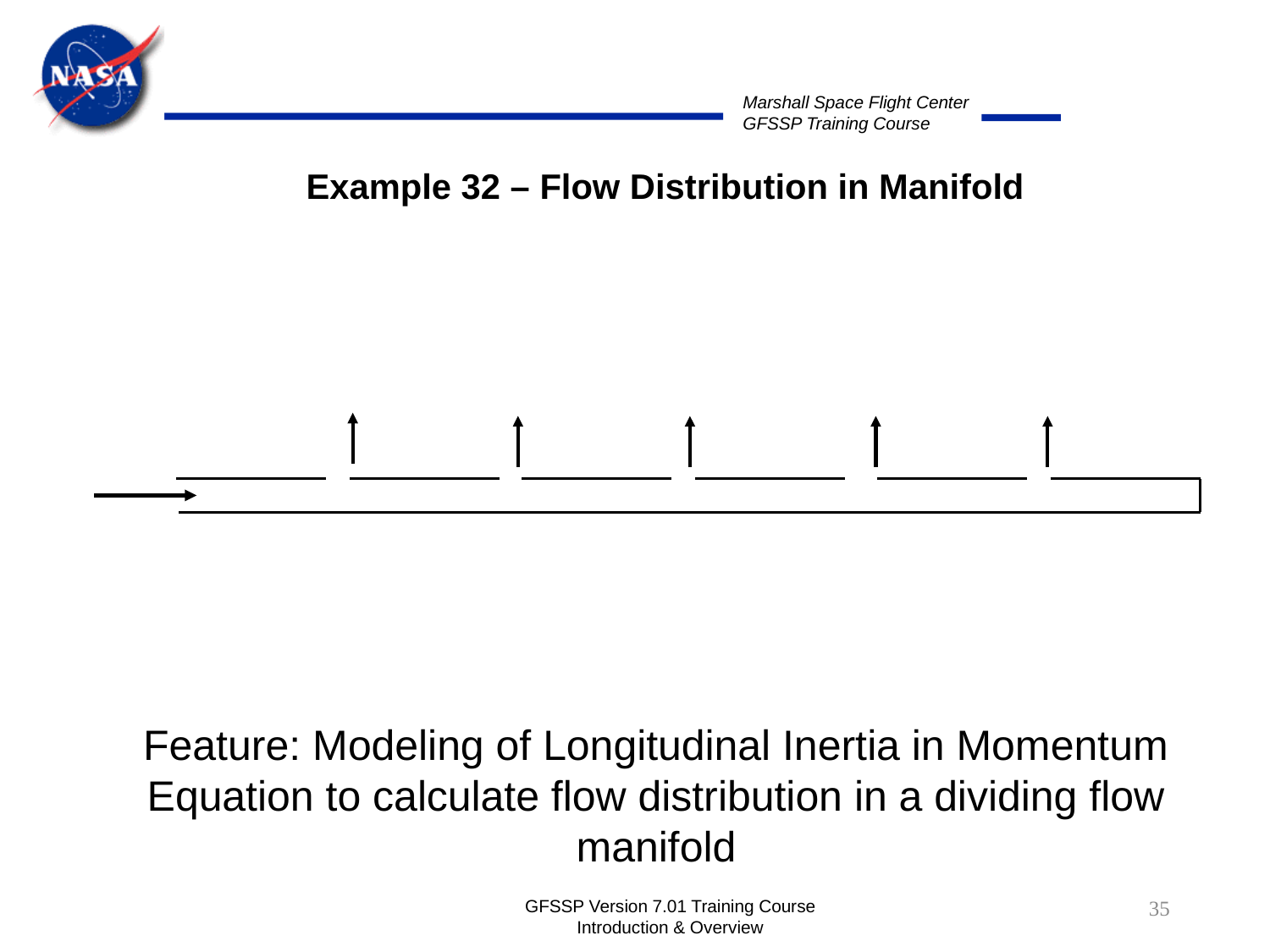

Example 32 – Flow Distribution in Manifold
Feature: Modeling of Longitudinal Inertia in Momentum Equation to calculate flow distribution in a dividing flow manifold
35
GFSSP Version 7.01 Training Course Introduction & Overview